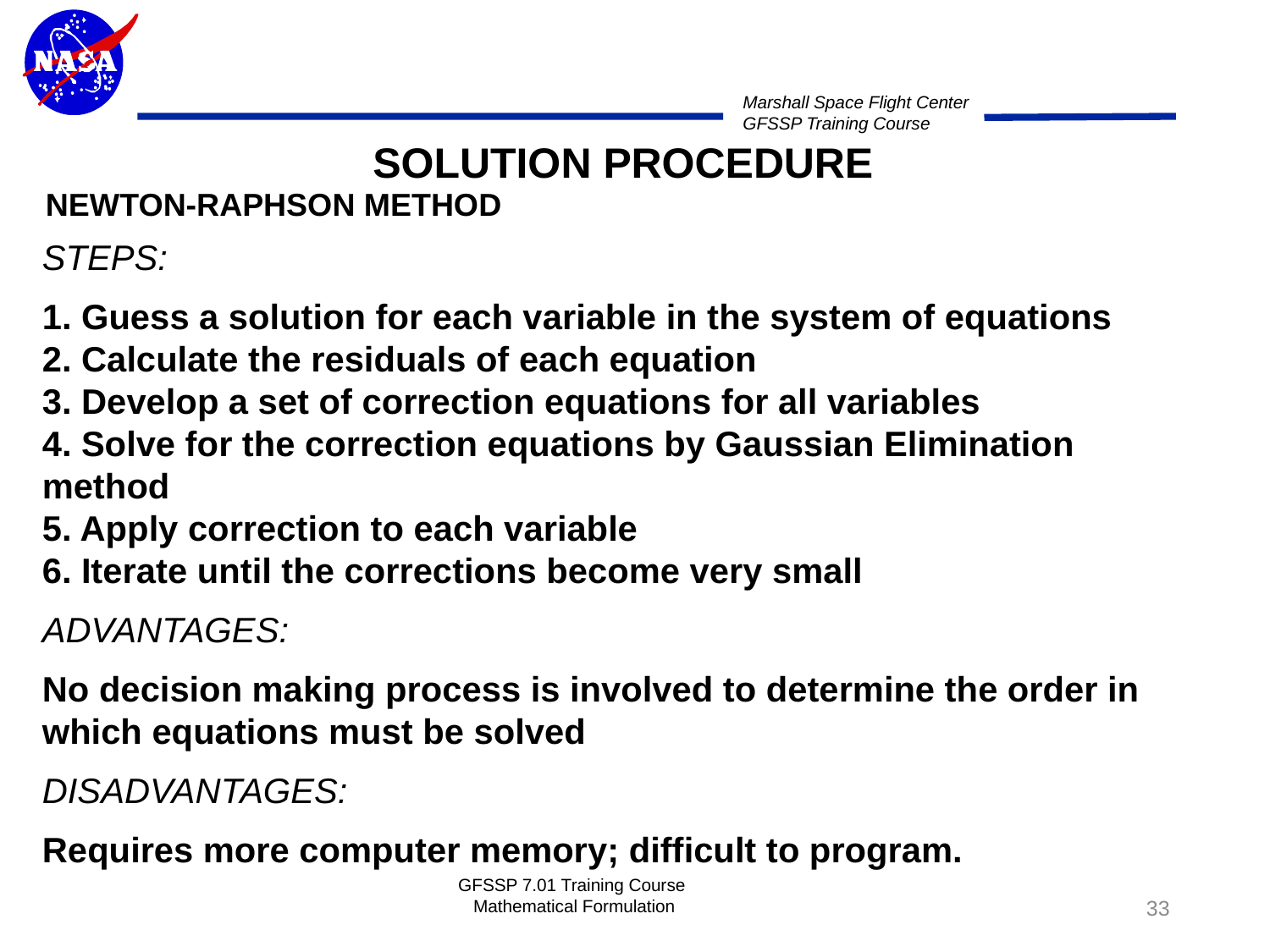

SOLUTION PROCEDURE
NEWTON-RAPHSON METHOD
STEPS:

1. Guess a solution for each variable in the system of equations
2. Calculate the residuals of each equation
3. Develop a set of correction equations for all variables
4. Solve for the correction equations by Gaussian Elimination  method
5. Apply correction to each variable
6. Iterate until the corrections become very small

ADVANTAGES:

No decision making process is involved to determine the order in which equations must be solved

DISADVANTAGES:

Requires more computer memory; difficult to program.
GFSSP 7.01 Training Course  Mathematical Formulation
33